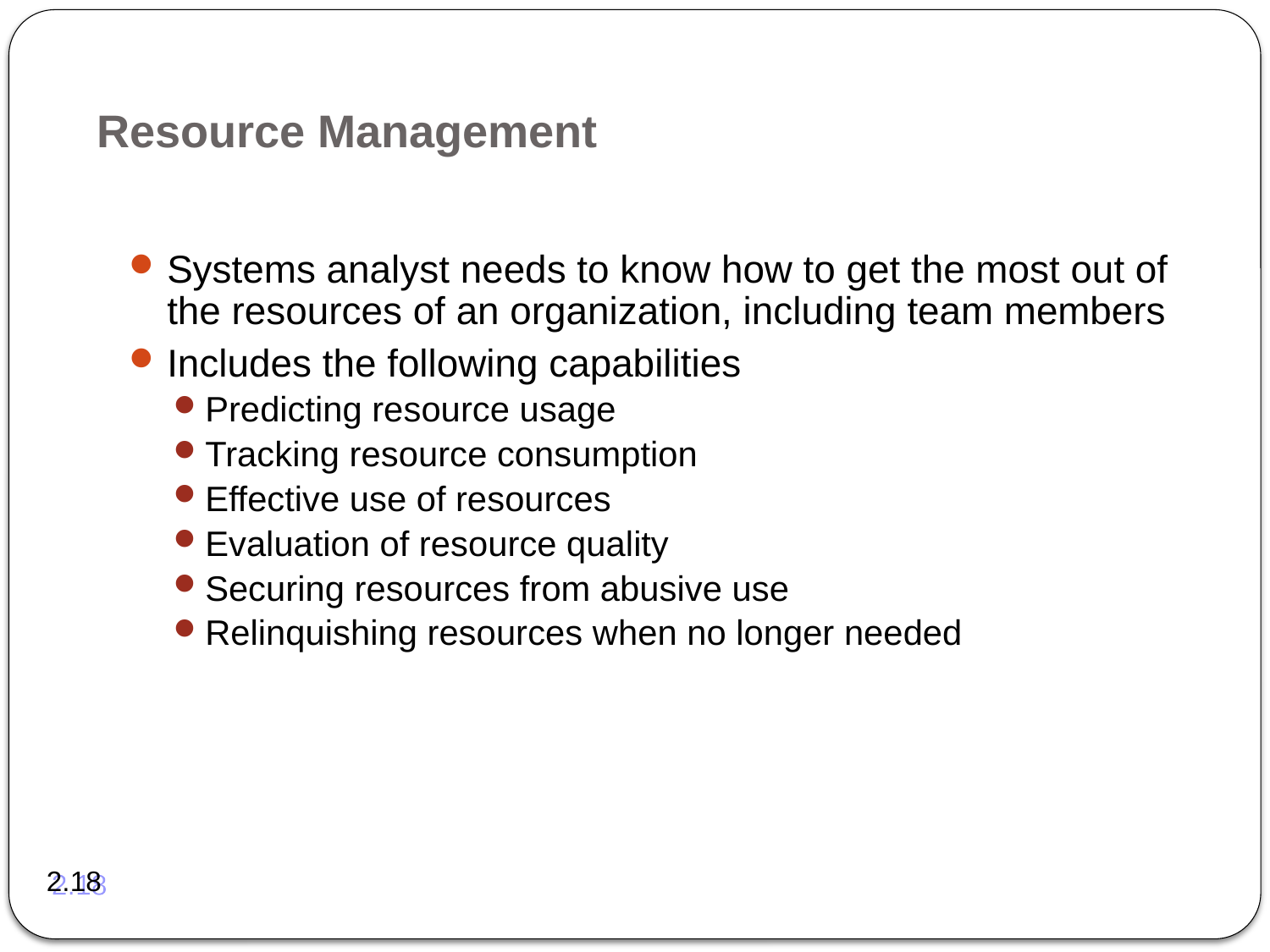

# Resource Management
Systems analyst needs to know how to get the most out of the resources of an organization, including team members
Includes the following capabilities
Predicting resource usage
Tracking resource consumption
Effective use of resources
Evaluation of resource quality
Securing resources from abusive use
Relinquishing resources when no longer needed
2.18